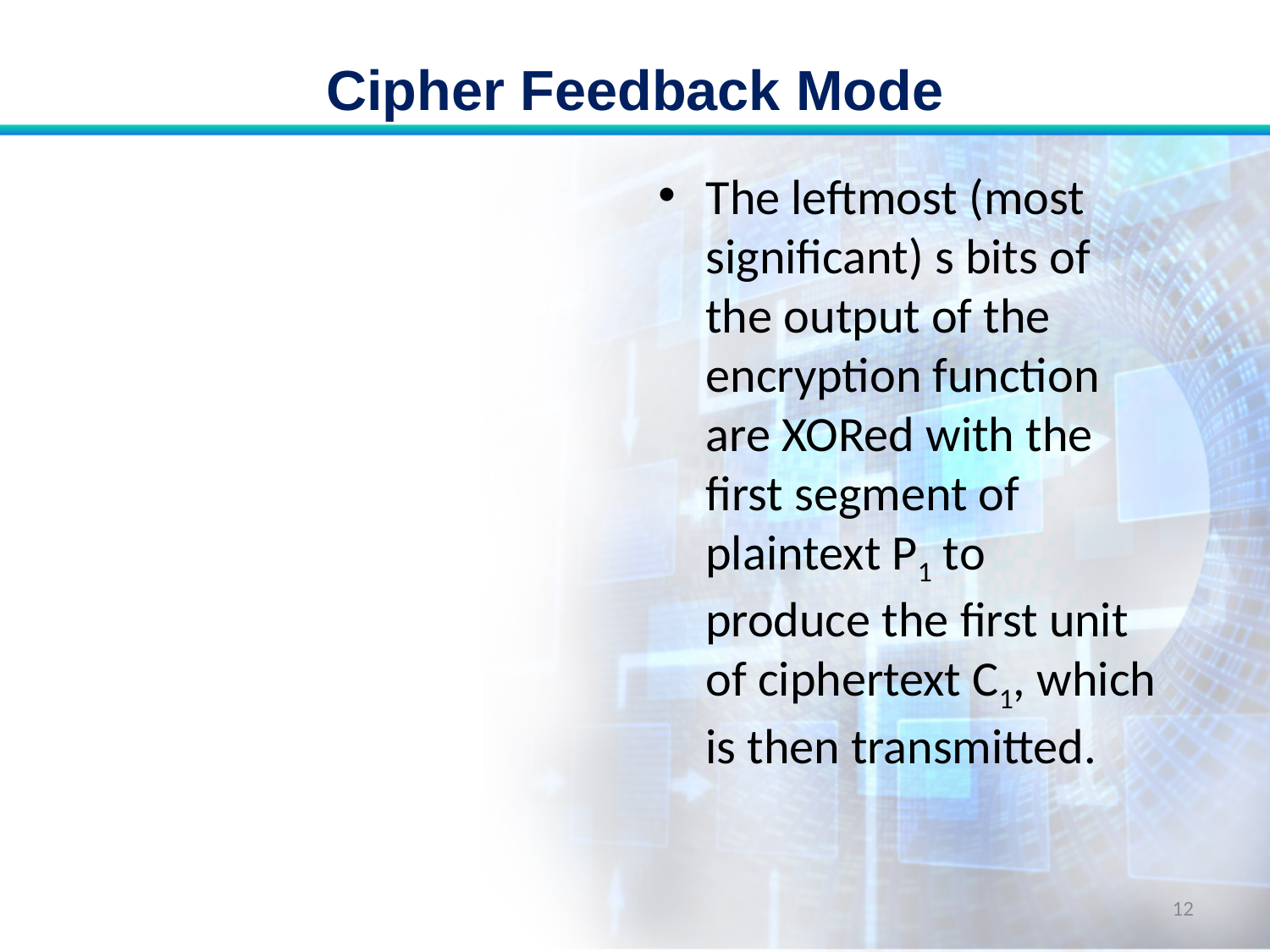

# Cipher Feedback Mode
The leftmost (most significant) s bits of the output of the encryption function are XORed with the first segment of plaintext P1 to produce the first unit of ciphertext C1, which is then transmitted.
12